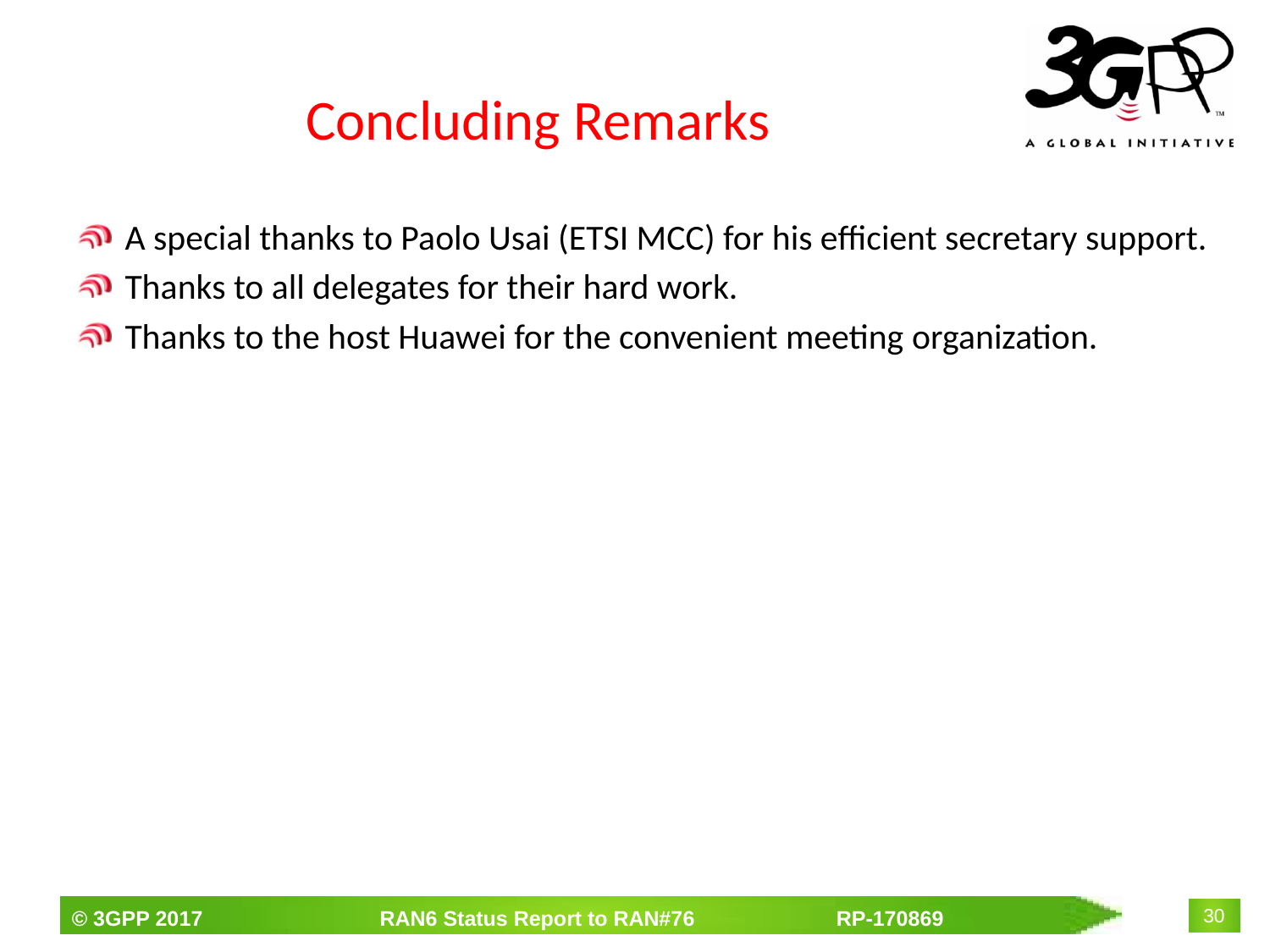

# Concluding Remarks
A special thanks to Paolo Usai (ETSI MCC) for his efficient secretary support.
Thanks to all delegates for their hard work.
Thanks to the host Huawei for the convenient meeting organization.